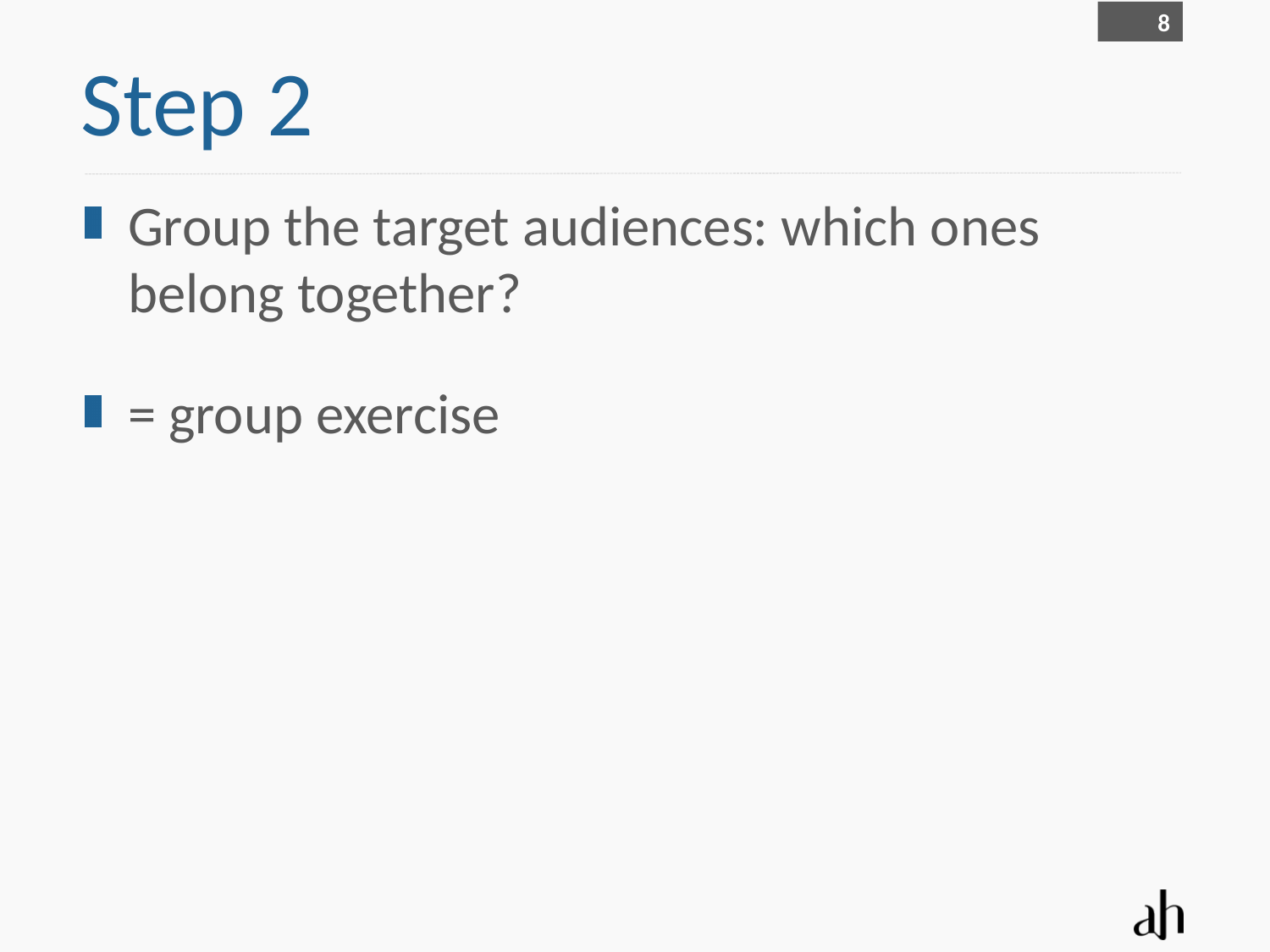

8
# Step 2

Group the target audiences: which ones belong together?
= group exercise